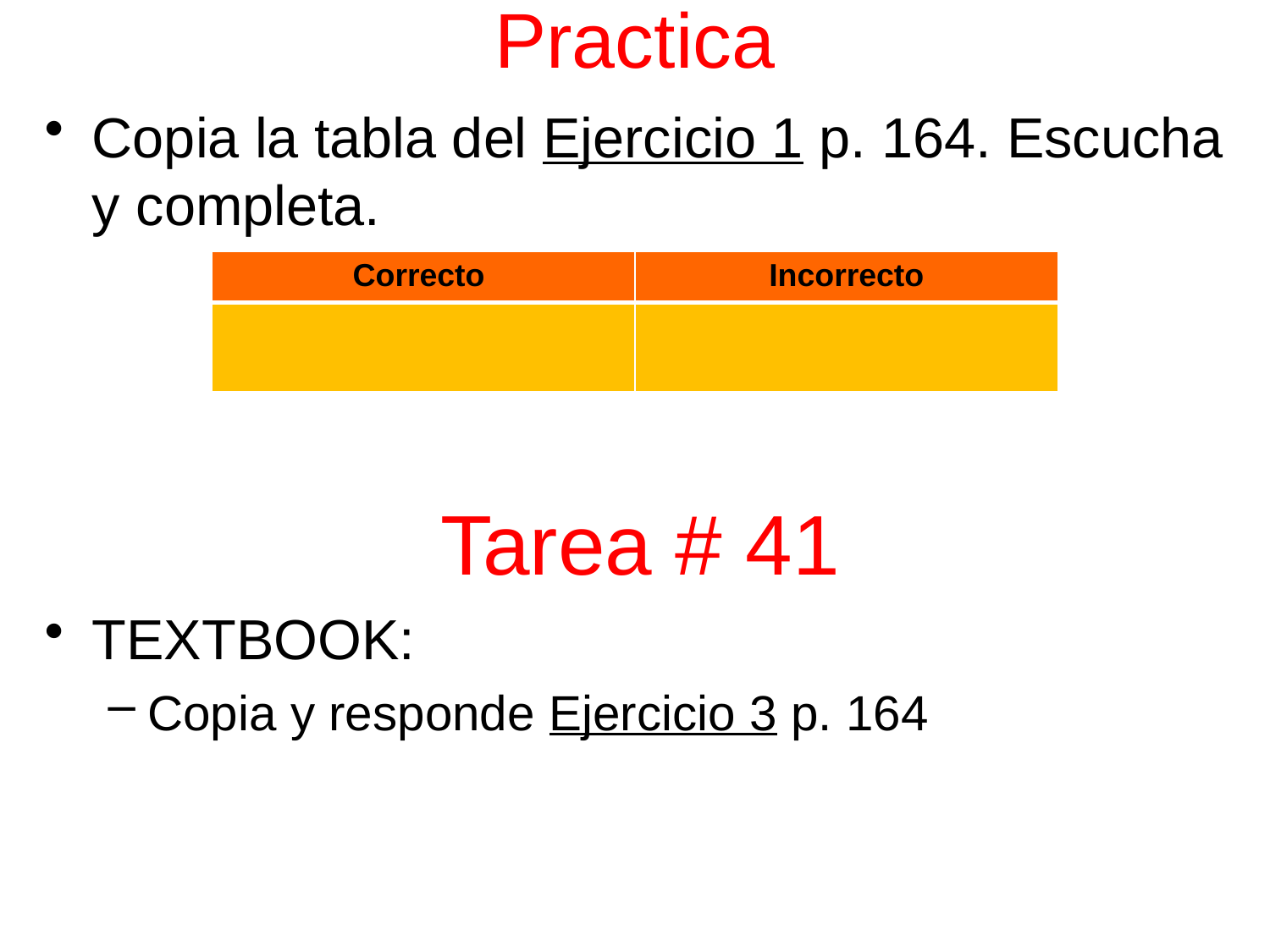

# Practica
Copia la tabla del Ejercicio 1 p. 164. Escucha y completa.

Tarea # 41
TEXTBOOK:
Copia y responde Ejercicio 3 p. 164
| Correcto | Incorrecto |
| --- | --- |
|  |  |